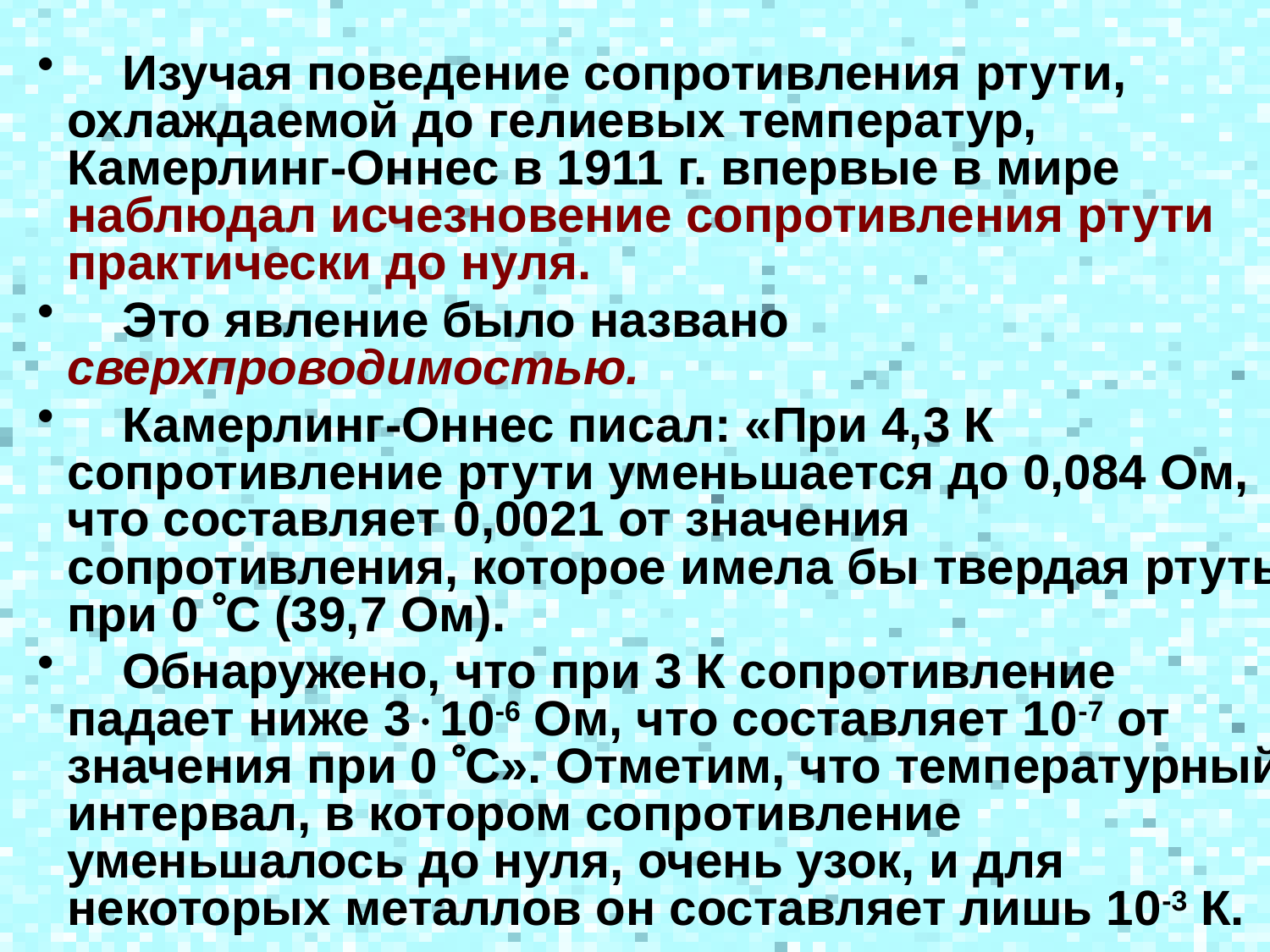

Изучая поведение сопротивления ртути, охлаждаемой до гелиевых температур, Камерлинг-Оннес в 1911 г. впервые в мире наблюдал исчезновение сопротивления ртути практически до нуля.
    Это явление было названо сверхпроводимостью.
    Камерлинг-Оннес писал: «При 4,3 К сопротивление ртути уменьшается до 0,084 Ом, что составляет 0,0021 от значения сопротивления, которое имела бы твердая ртуть при 0 °С (39,7 Ом).
    Обнаружено, что при 3 К сопротивление падает ниже 3⋅10-6 Ом, что составляет 10-7 от значения при 0 °С». Отметим, что температурный интервал, в котором сопротивление уменьшалось до нуля, очень узок, и для некоторых металлов он составляет лишь 10-3 К.